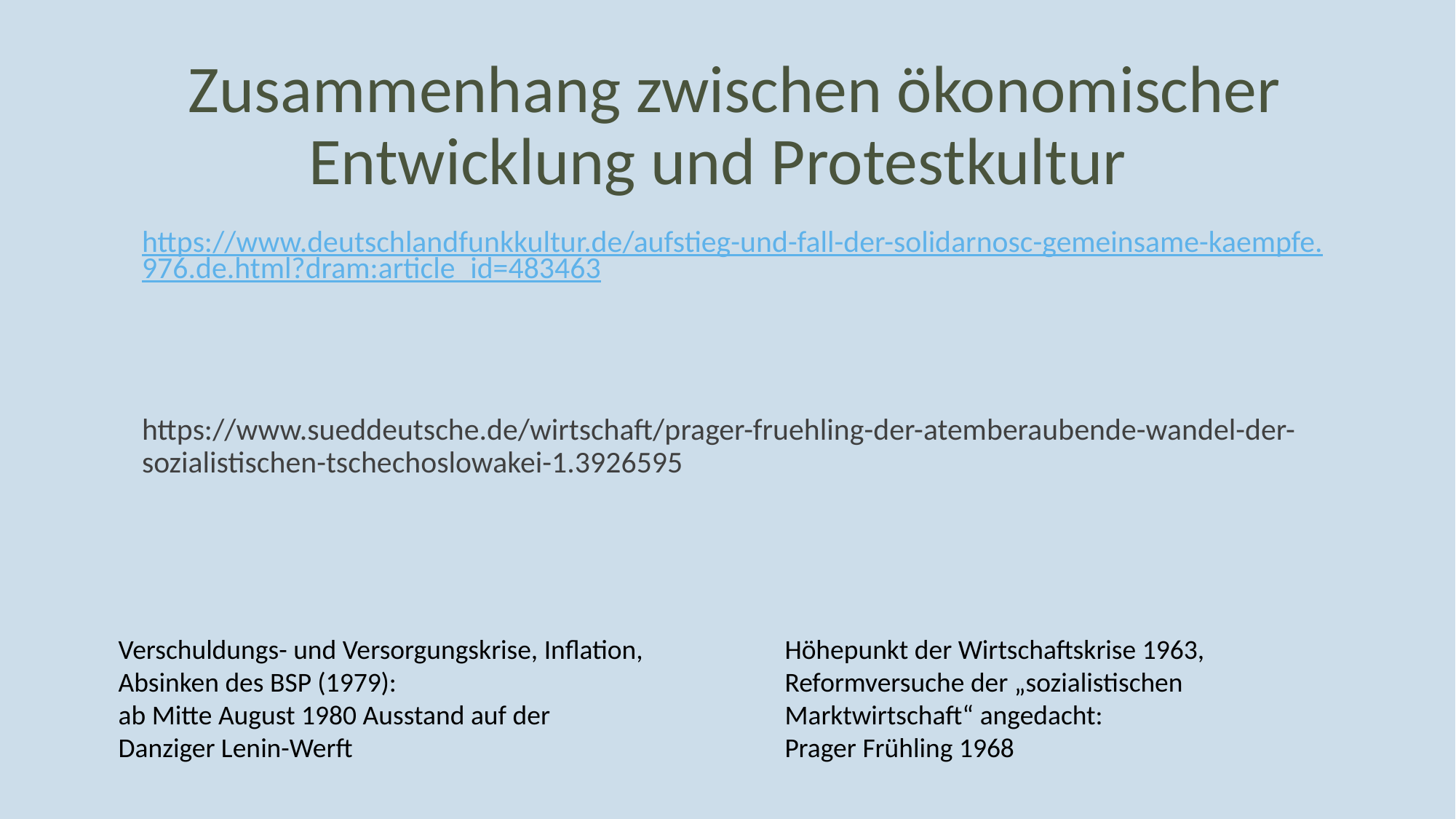

Zusammenhang zwischen ökonomischer Entwicklung und Protestkultur
https://www.deutschlandfunkkultur.de/aufstieg-und-fall-der-solidarnosc-gemeinsame-kaempfe.976.de.html?dram:article_id=483463

https://www.sueddeutsche.de/wirtschaft/prager-fruehling-der-atemberaubende-wandel-der-sozialistischen-tschechoslowakei-1.3926595
Verschuldungs- und Versorgungskrise, Inflation, Absinken des BSP (1979):
ab Mitte August 1980 Ausstand auf der Danziger Lenin-Werft
Höhepunkt der Wirtschaftskrise 1963, Reformversuche der „sozialistischen Marktwirtschaft“ angedacht:
Prager Frühling 1968